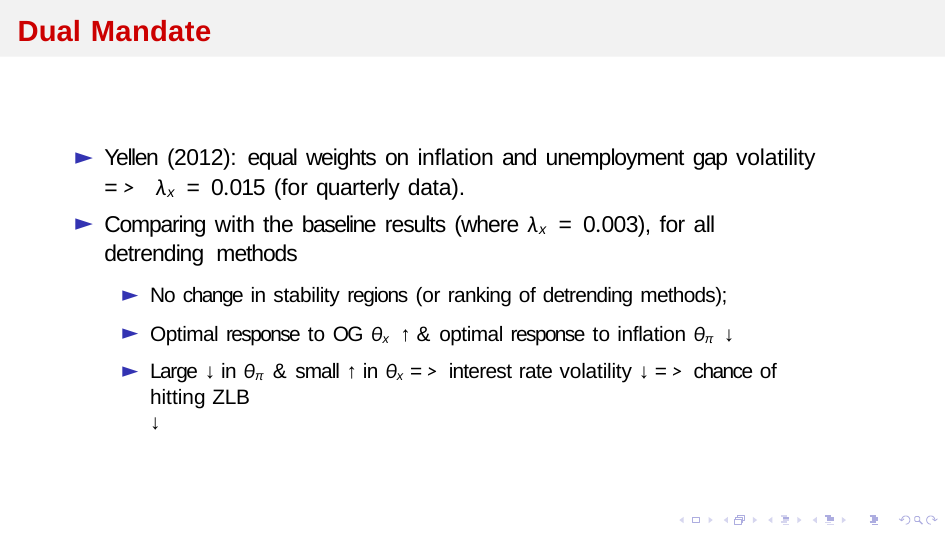

# Dual Mandate
Yellen (2012): equal weights on inflation and unemployment gap volatility =>  λx = 0.015 (for quarterly data).
Comparing with the baseline results (where λx = 0.003), for all detrending  methods
No change in stability regions (or ranking of detrending methods);
Optimal response to OG θx ↑ & optimal response to inflation θπ ↓
Large ↓ in θπ & small ↑ in θx => interest rate volatility ↓ => chance of hitting ZLB
↓